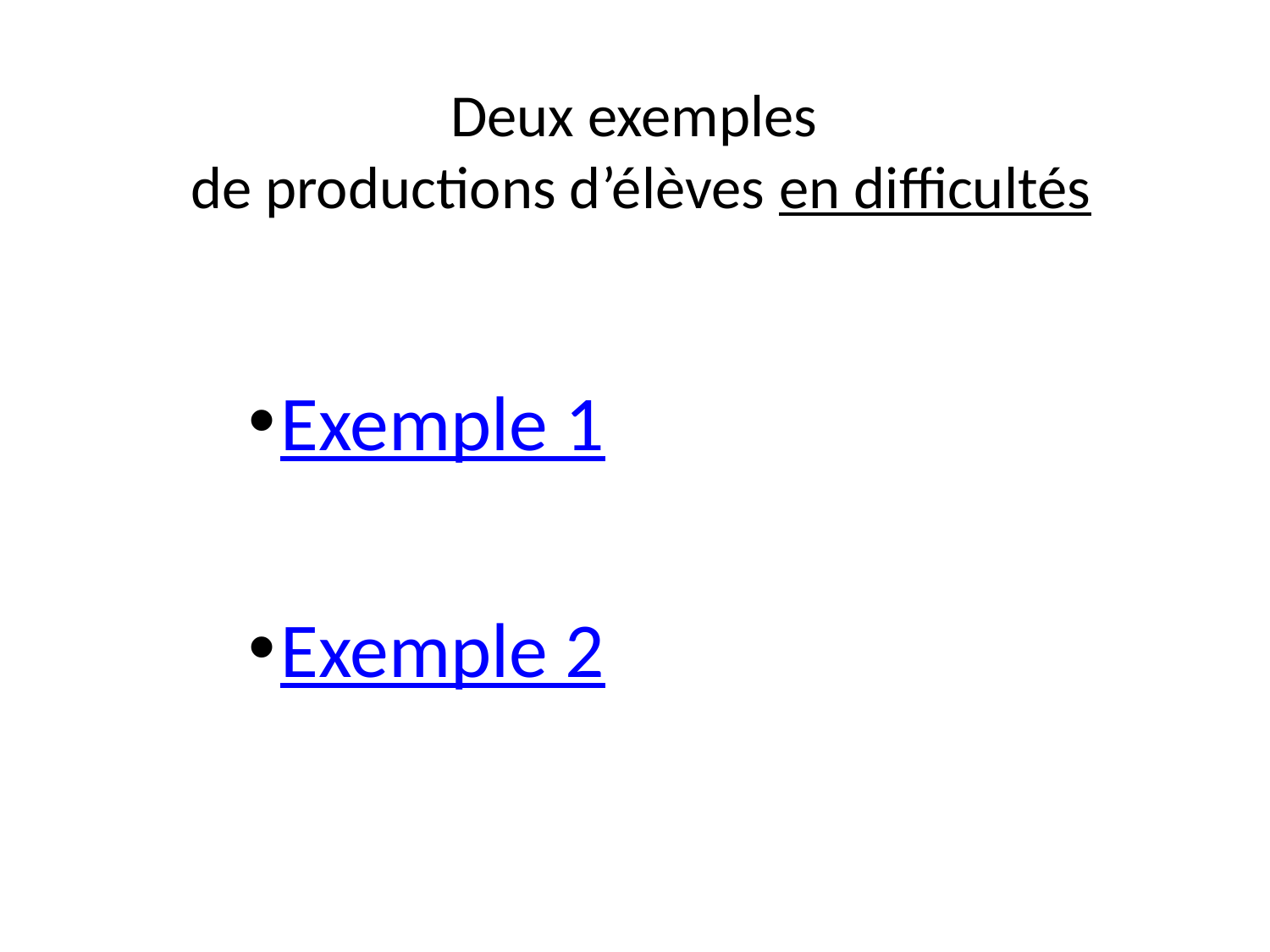

# Deux exemples de productions d’élèves en difficultés
Exemple 1

Exemple 2